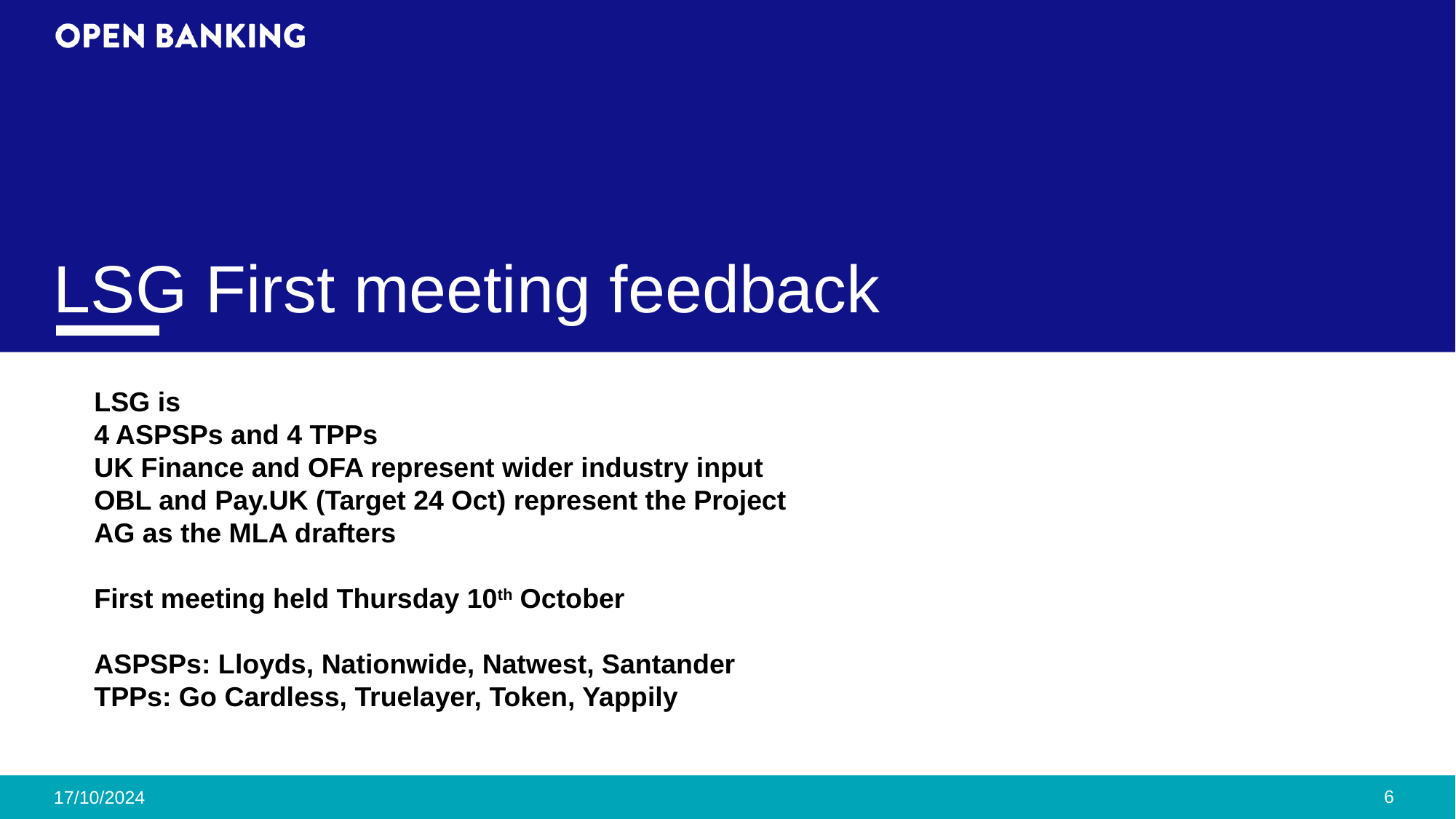

# LSG First meeting feedback
LSG is
4 ASPSPs and 4 TPPs
UK Finance and OFA represent wider industry input
OBL and Pay.UK (Target 24 Oct) represent the Project
AG as the MLA drafters

First meeting held Thursday 10th October

ASPSPs: Lloyds, Nationwide, Natwest, Santander
TPPs: Go Cardless, Truelayer, Token, Yappily

6
17/10/2024